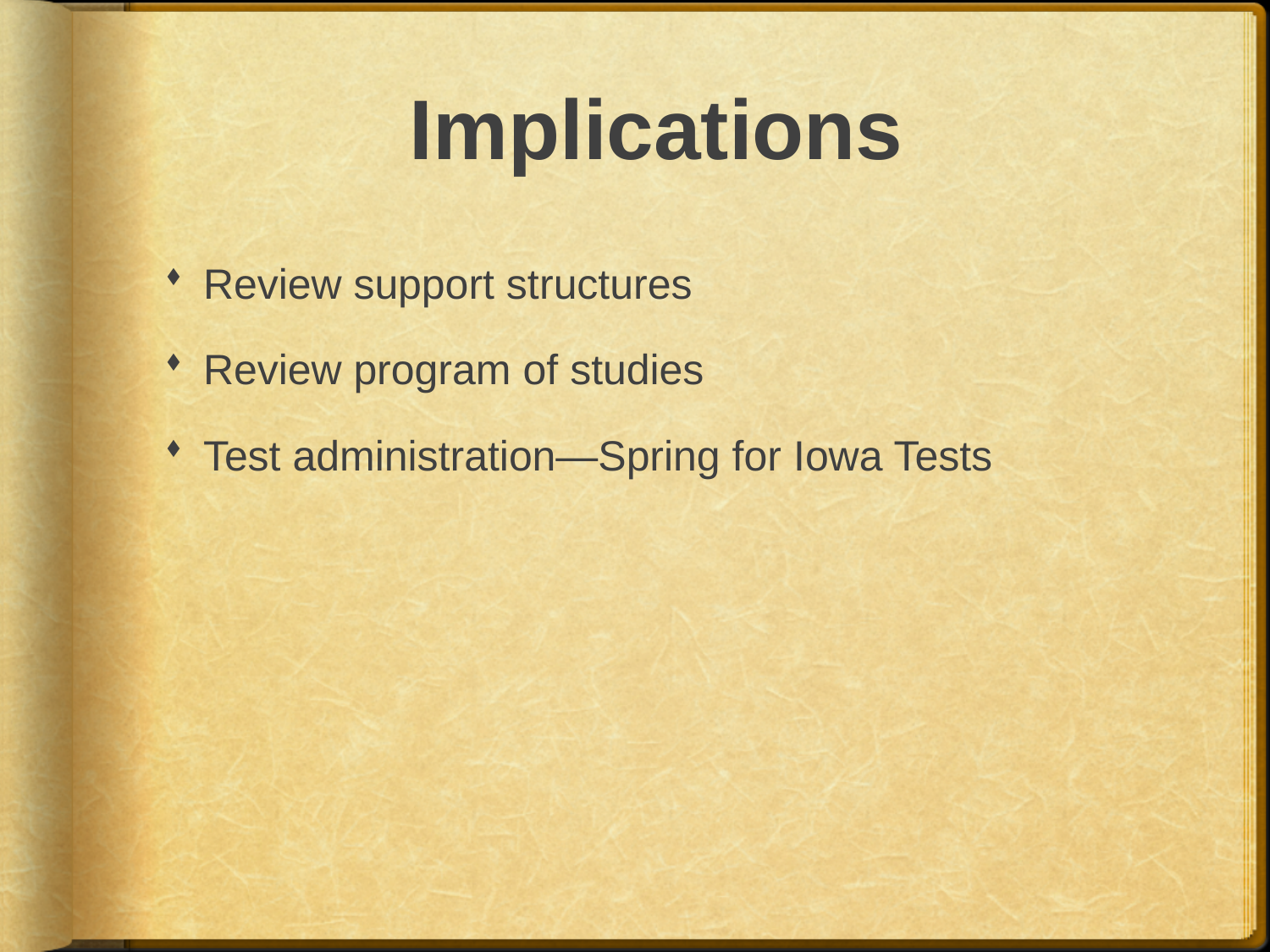

# Implications
Review support structures
Review program of studies
Test administration—Spring for Iowa Tests